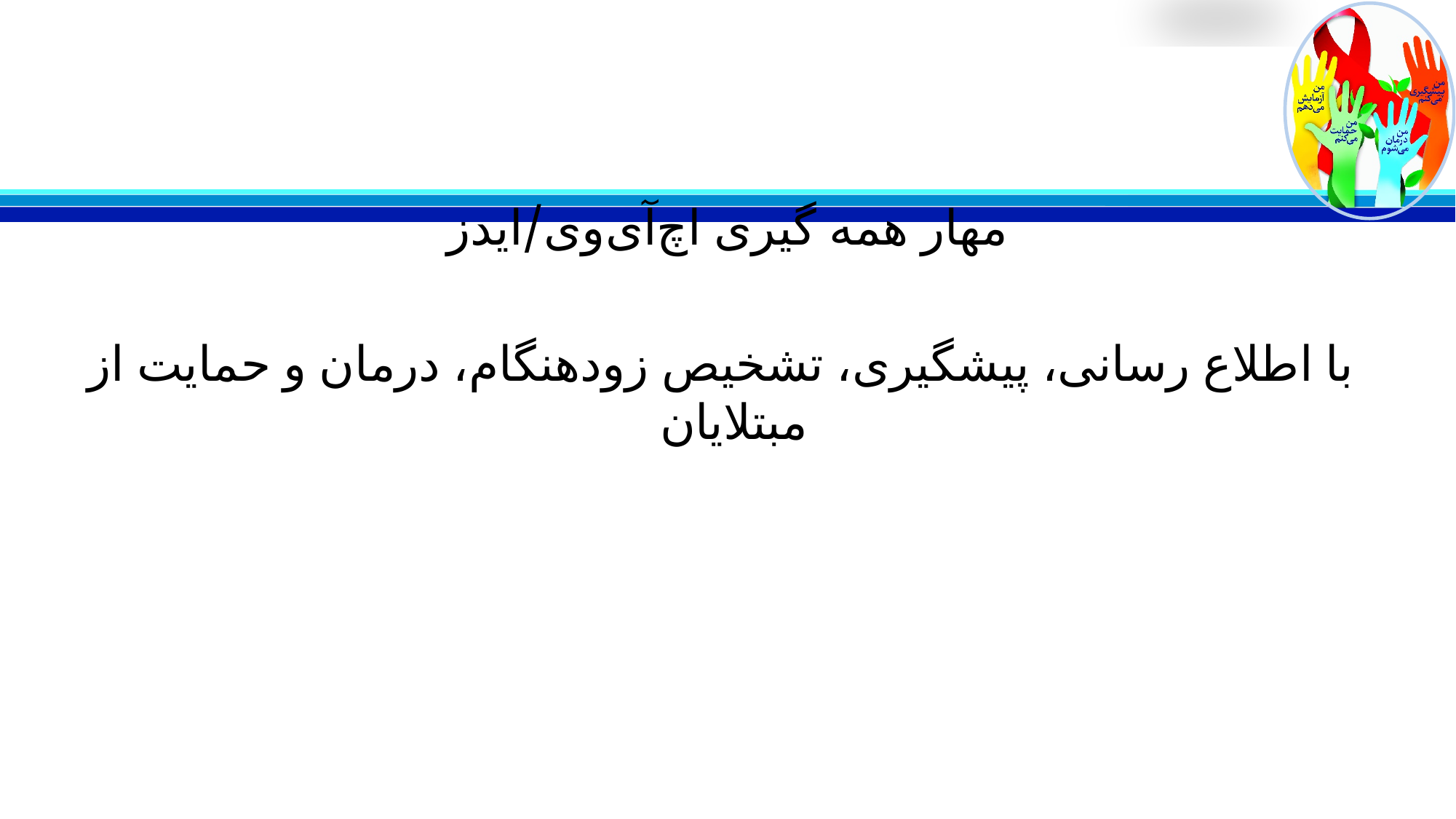

#
مهار همه گیری اچ‌آی‌وی/ایدز

 با اطلاع رسانی، پیشگیری، تشخیص زودهنگام، درمان و حمایت از مبتلایان